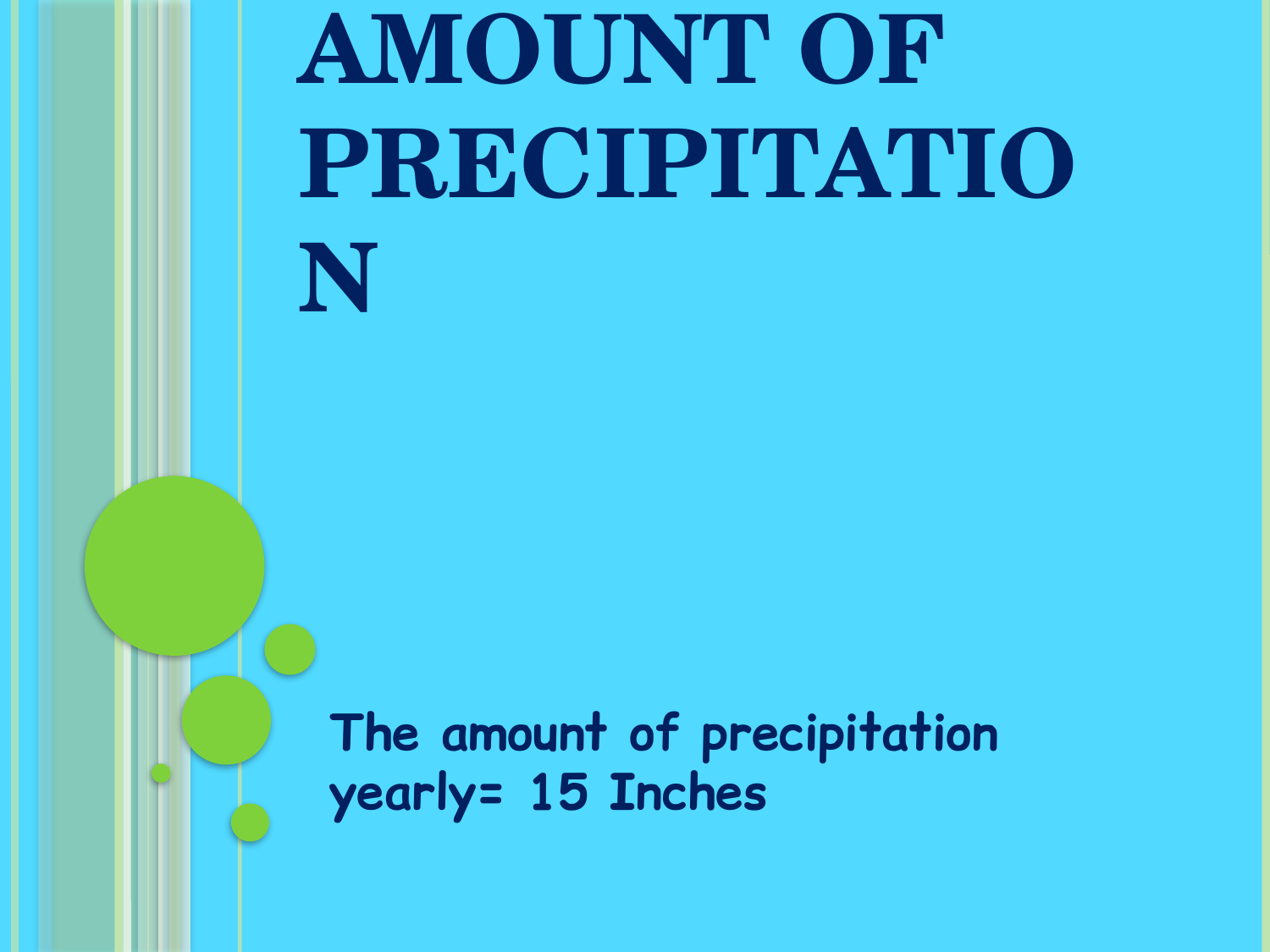

# Average amount of Precipitation
The amount of precipitation  yearly= 15 Inches